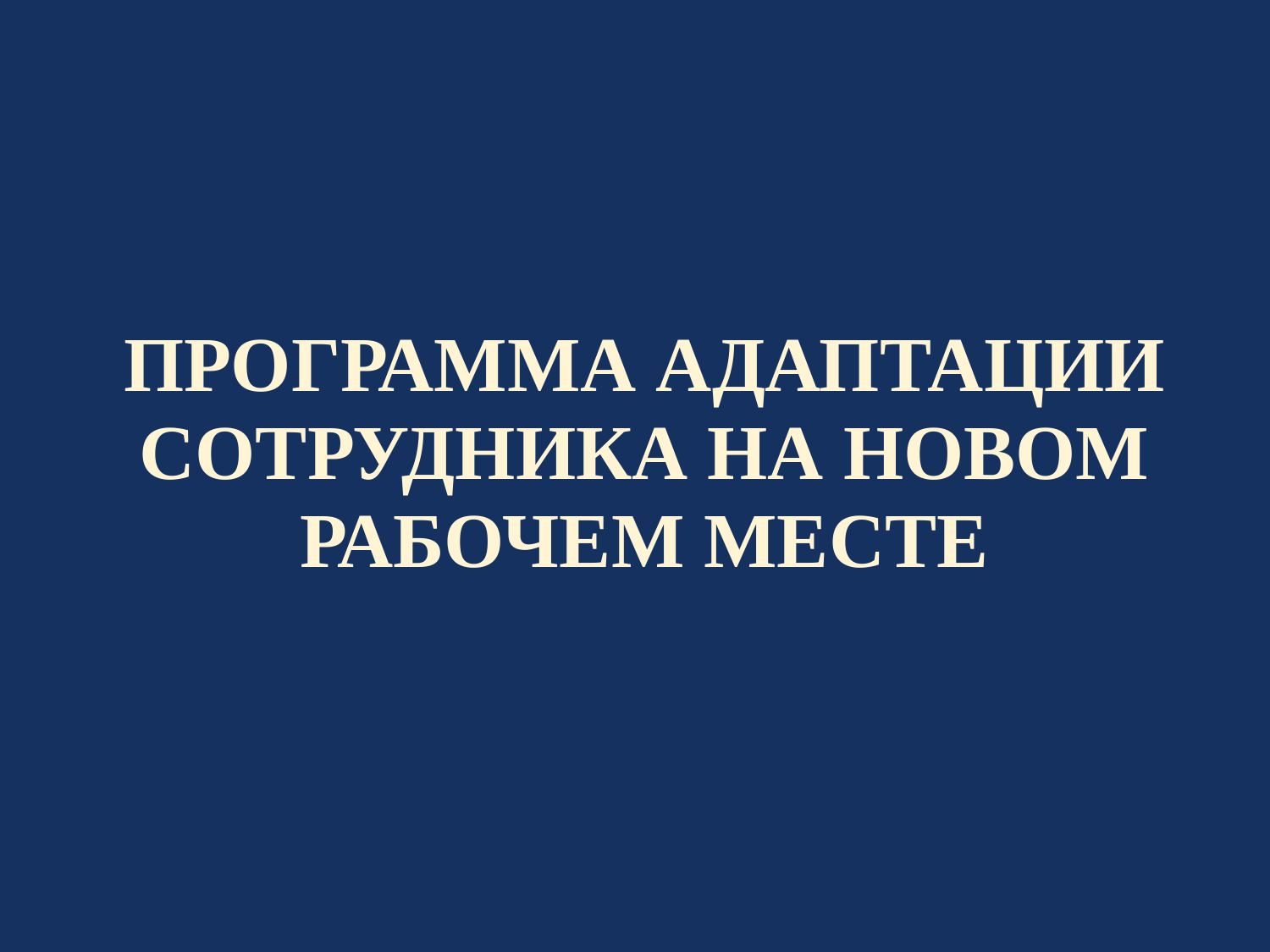

# ПРОГРАММА АДАПТАЦИИ СОТРУДНИКА НА НОВОМ РАБОЧЕМ МЕСТЕ